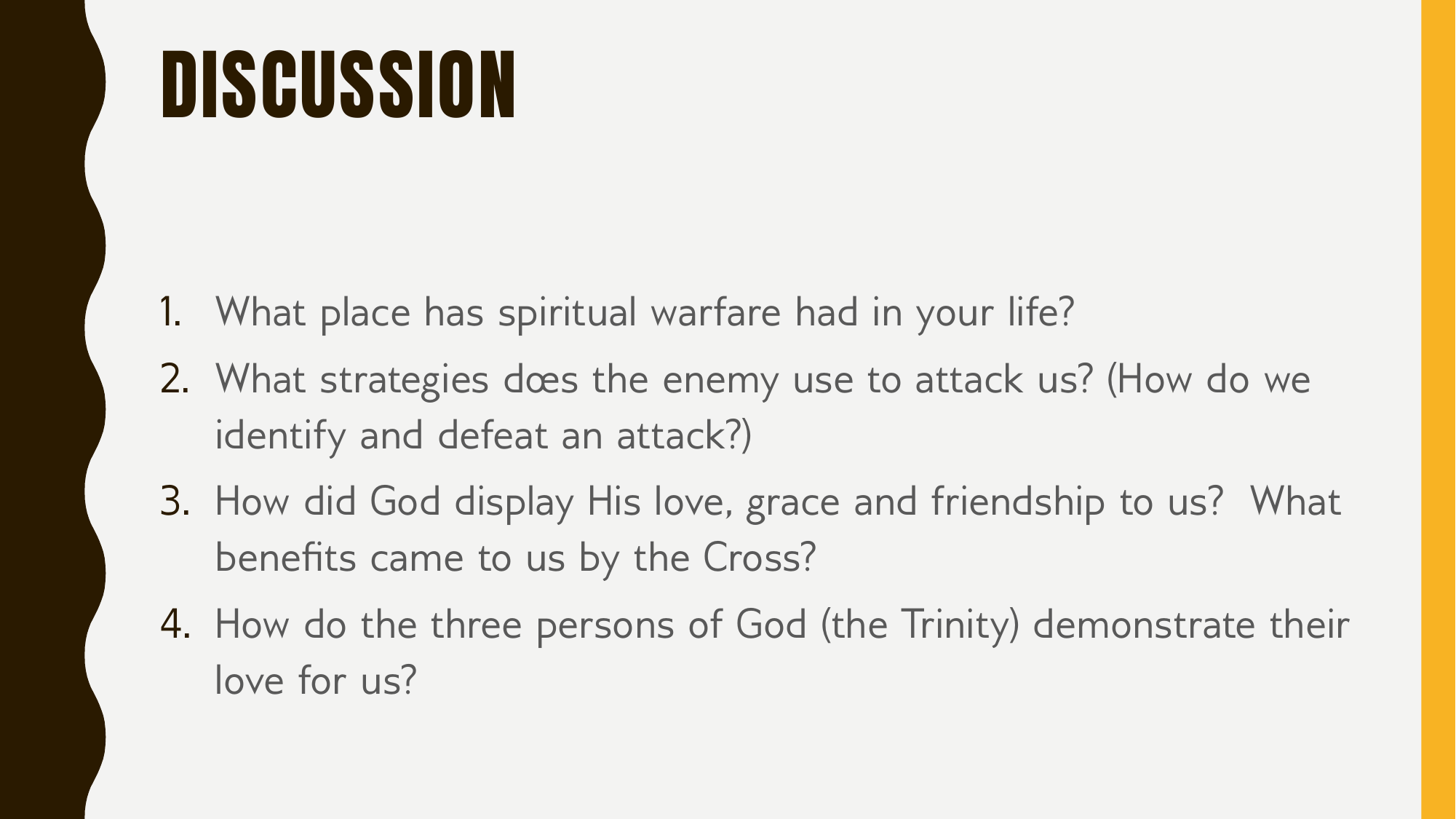

# discussion
What place has spiritual warfare had in your life?
What strategies does the enemy use to attack us? (How do we identify and defeat an attack?)
How did God display His love, grace and friendship to us?  What benefits came to us by the Cross?
How do the three persons of God (the Trinity) demonstrate their love for us?